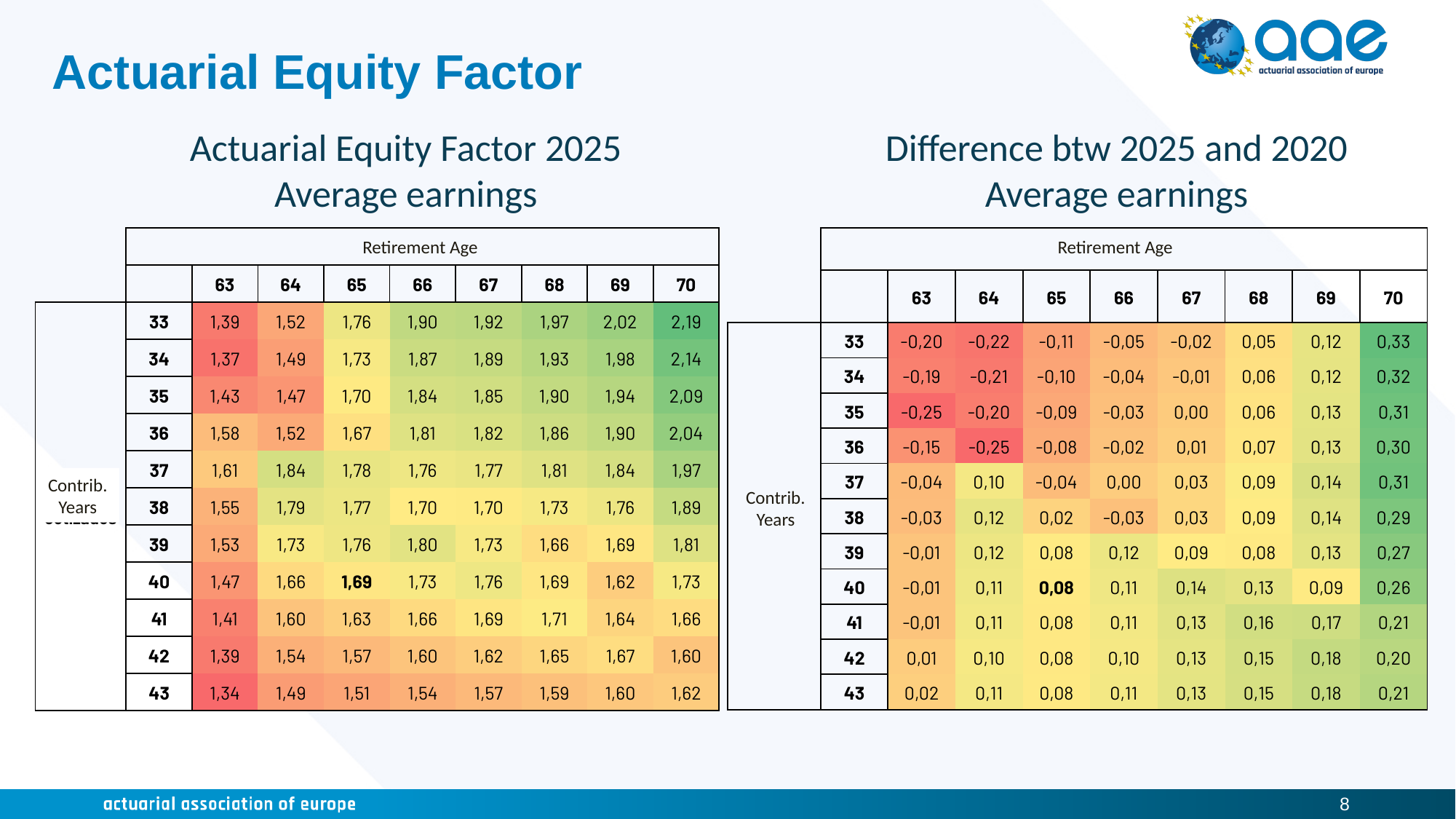

# Actuarial Equity Factor
Actuarial Equity Factor 2025
Average earnings
Difference btw 2025 and 2020
Average earnings
|  | Edad de jubilación |  |  |  |  |  |  |  |  |
| --- | --- | --- | --- | --- | --- | --- | --- | --- | --- |
|  |  | 63 | 64 | 65 | 66 | 67 | 68 | 69 | 70 |
| Años cotizados | 33 | -0,20 | -0,22 | -0,11 | -0,05 | -0,02 | 0,05 | 0,12 | 0,33 |
|  | 34 | -0,19 | -0,21 | -0,10 | -0,04 | -0,01 | 0,06 | 0,12 | 0,32 |
|  | 35 | -0,25 | -0,20 | -0,09 | -0,03 | 0,00 | 0,06 | 0,13 | 0,31 |
|  | 36 | -0,15 | -0,25 | -0,08 | -0,02 | 0,01 | 0,07 | 0,13 | 0,30 |
|  | 37 | -0,04 | 0,10 | -0,04 | 0,00 | 0,03 | 0,09 | 0,14 | 0,31 |
|  | 38 | -0,03 | 0,12 | 0,02 | -0,03 | 0,03 | 0,09 | 0,14 | 0,29 |
|  | 39 | -0,01 | 0,12 | 0,08 | 0,12 | 0,09 | 0,08 | 0,13 | 0,27 |
|  | 40 | -0,01 | 0,11 | 0,08 | 0,11 | 0,14 | 0,13 | 0,09 | 0,26 |
|  | 41 | -0,01 | 0,11 | 0,08 | 0,11 | 0,13 | 0,16 | 0,17 | 0,21 |
|  | 42 | 0,01 | 0,10 | 0,08 | 0,10 | 0,13 | 0,15 | 0,18 | 0,20 |
|  | 43 | 0,02 | 0,11 | 0,08 | 0,11 | 0,13 | 0,15 | 0,18 | 0,21 |
|  | Edad de jubilación |  |  |  |  |  |  |  |  |
| --- | --- | --- | --- | --- | --- | --- | --- | --- | --- |
|  |  | 63 | 64 | 65 | 66 | 67 | 68 | 69 | 70 |
| Años cotizados | 33 | 1,39 | 1,52 | 1,76 | 1,90 | 1,92 | 1,97 | 2,02 | 2,19 |
|  | 34 | 1,37 | 1,49 | 1,73 | 1,87 | 1,89 | 1,93 | 1,98 | 2,14 |
|  | 35 | 1,43 | 1,47 | 1,70 | 1,84 | 1,85 | 1,90 | 1,94 | 2,09 |
|  | 36 | 1,58 | 1,52 | 1,67 | 1,81 | 1,82 | 1,86 | 1,90 | 2,04 |
|  | 37 | 1,61 | 1,84 | 1,78 | 1,76 | 1,77 | 1,81 | 1,84 | 1,97 |
|  | 38 | 1,55 | 1,79 | 1,77 | 1,70 | 1,70 | 1,73 | 1,76 | 1,89 |
|  | 39 | 1,53 | 1,73 | 1,76 | 1,80 | 1,73 | 1,66 | 1,69 | 1,81 |
|  | 40 | 1,47 | 1,66 | 1,69 | 1,73 | 1,76 | 1,69 | 1,62 | 1,73 |
|  | 41 | 1,41 | 1,60 | 1,63 | 1,66 | 1,69 | 1,71 | 1,64 | 1,66 |
|  | 42 | 1,39 | 1,54 | 1,57 | 1,60 | 1,62 | 1,65 | 1,67 | 1,60 |
|  | 43 | 1,34 | 1,49 | 1,51 | 1,54 | 1,57 | 1,59 | 1,60 | 1,62 |
Retirement Age
Retirement Age
Contrib. Years
Contrib. Years
8